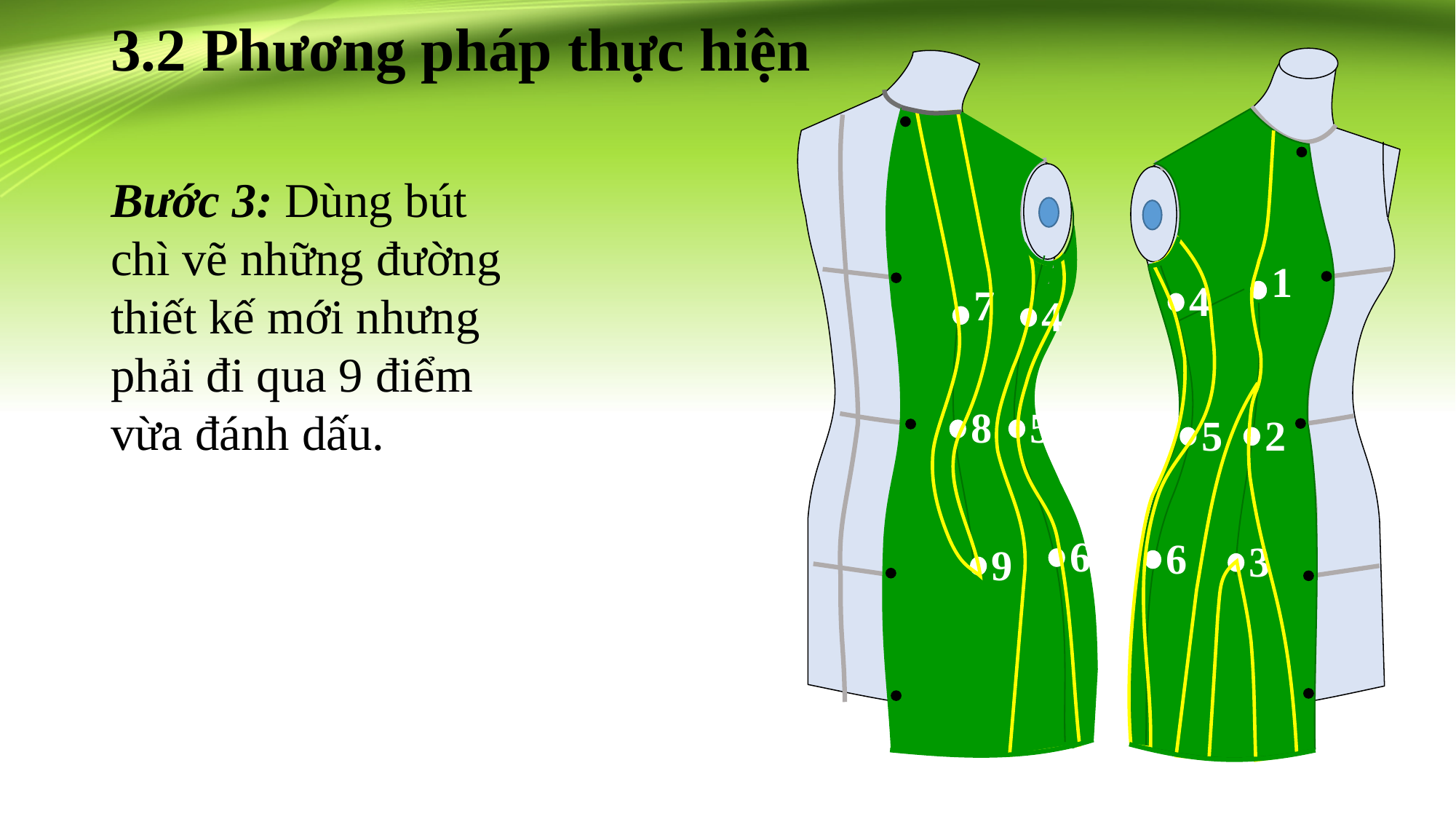

# 3.2 Phương pháp thực hiện

Bước 3: Dùng bút chì vẽ những đường thiết kế mới nhưng phải đi qua 9 điểm vừa đánh dấu.

1

4

7

4

5

8

5

2

6

6

3

9